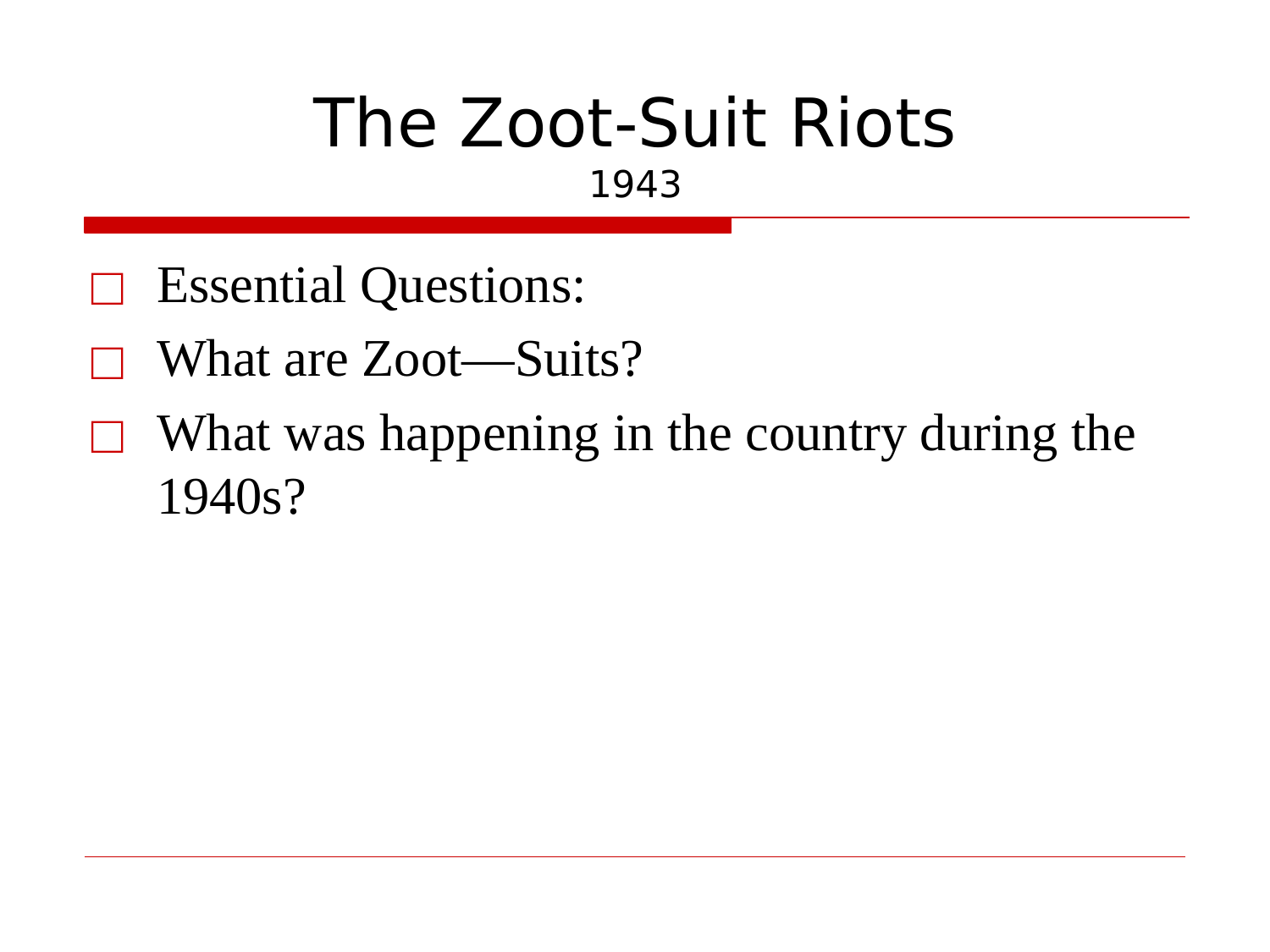

# The Zoot-Suit Riots 1943
Essential Questions:
What are Zoot—Suits?
What was happening in the country during the 1940s?